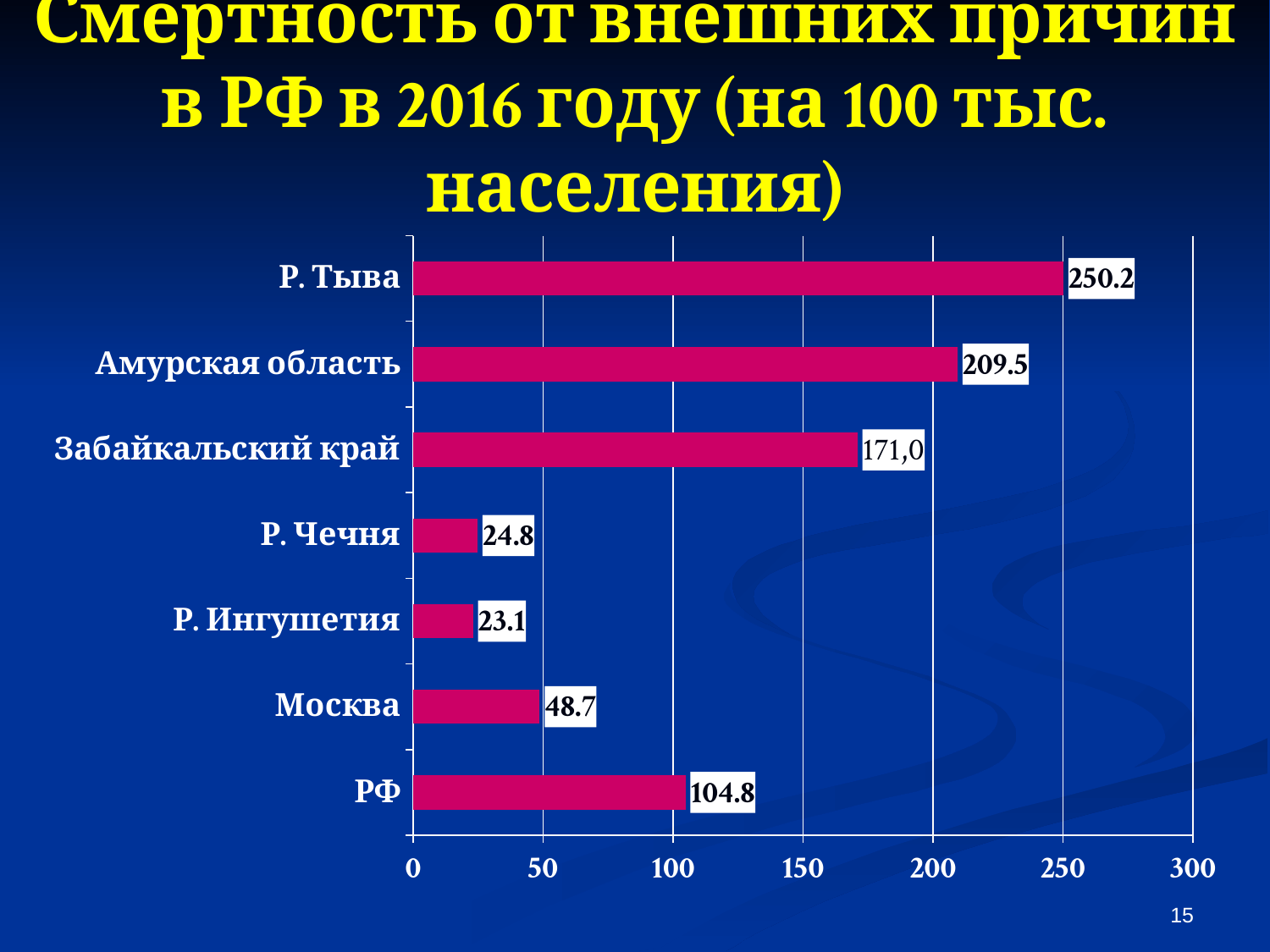

# Смертность от внешних причин в РФ в 2016 году (на 100 тыс. населения)

### Chart

| Category | Ряд 1 |
|---|---|
| РФ | 104.8 |
| Москва | 48.7 |
| Р. Ингушетия | 23.1 |
| Р. Чечня | 24.8 |
| Забайкальский край | 171.0 |
| Амурская область | 209.5 |
| Р. Тыва | 250.2 |
15